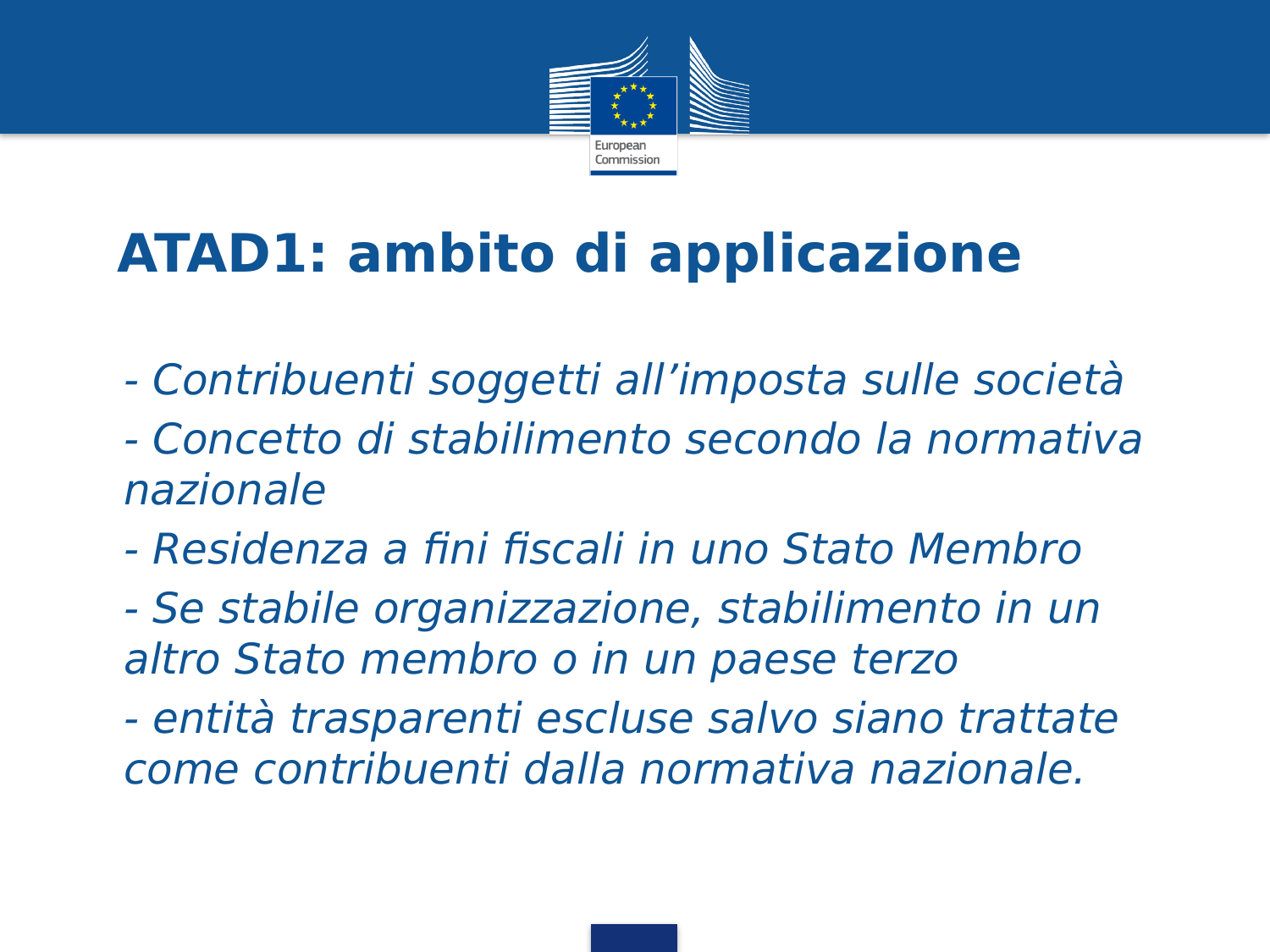

# ATAD1: ambito di applicazione
- Contribuenti soggetti all’imposta sulle società
- Concetto di stabilimento secondo la normativa nazionale
- Residenza a fini fiscali in uno Stato Membro
- Se stabile organizzazione, stabilimento in un altro Stato membro o in un paese terzo
- entità trasparenti escluse salvo siano trattate come contribuenti dalla normativa nazionale.